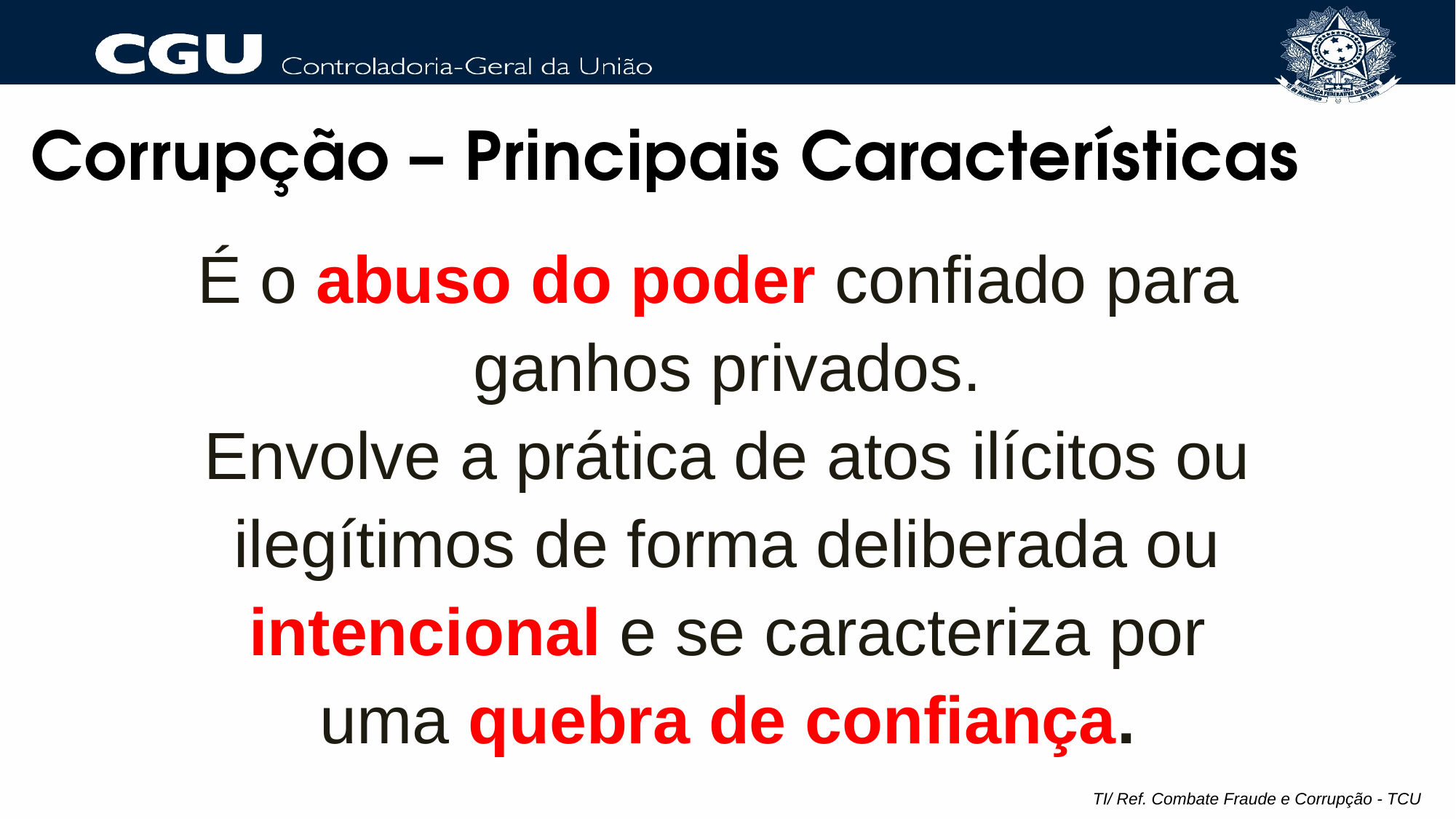

Corrupção – Principais Características
É o abuso do poder confiado para
ganhos privados.
Envolve a prática de atos ilícitos ou ilegítimos de forma deliberada ou intencional e se caracteriza por uma quebra de confiança.
TI/ Ref. Combate Fraude e Corrupção - TCU